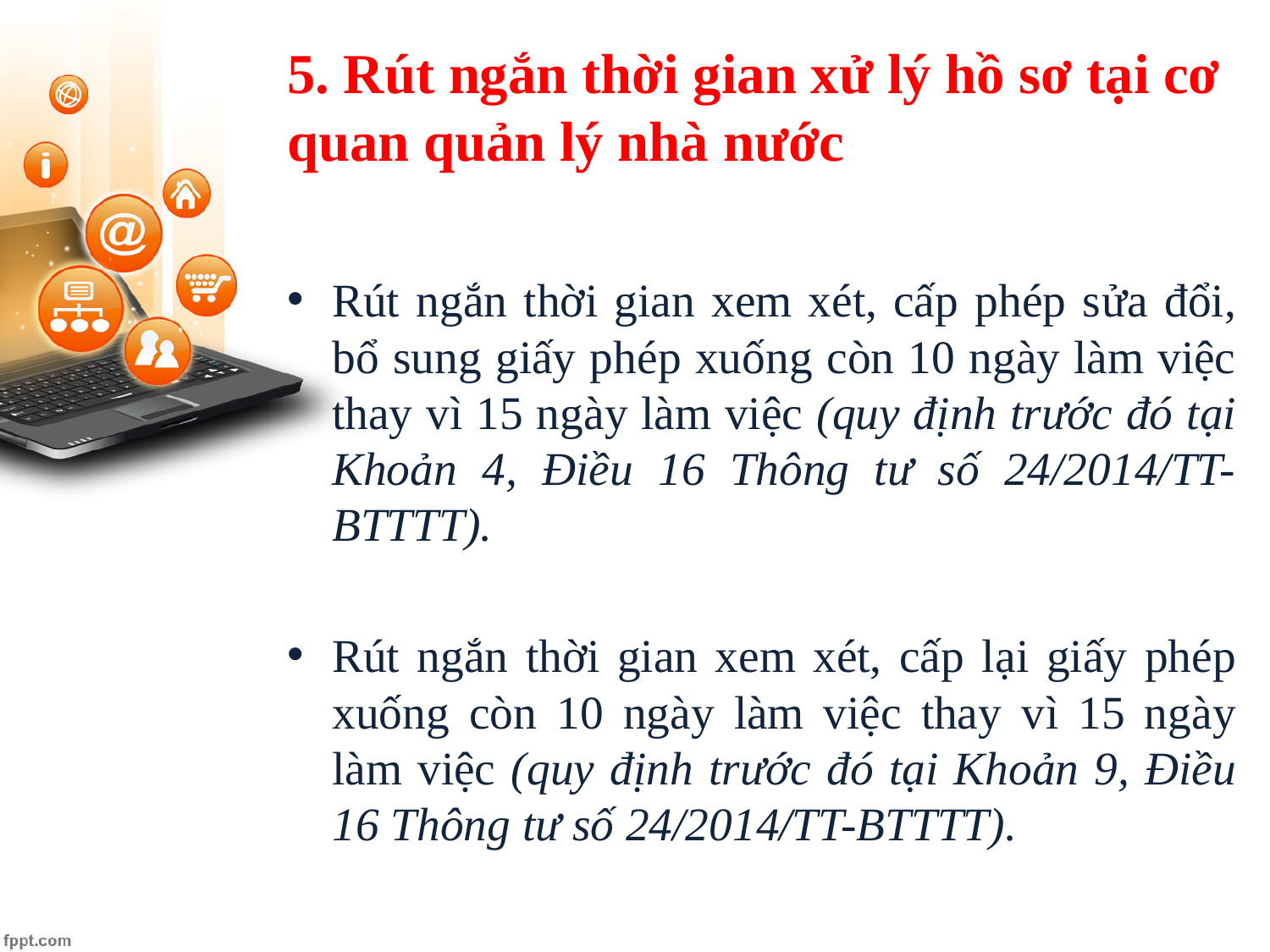

# 5. Rút ngắn thời gian xử lý hồ sơ tại cơ quan quản lý nhà nước
Rút ngắn thời gian xem xét, cấp phép sửa đổi, bổ sung giấy phép xuống còn 10 ngày làm việc thay vì 15 ngày làm việc (quy định trước đó tại Khoản 4, Điều 16 Thông tư số 24/2014/TT-BTTTT).

Rút ngắn thời gian xem xét, cấp lại giấy phép xuống còn 10 ngày làm việc thay vì 15 ngày làm việc (quy định trước đó tại Khoản 9, Điều 16 Thông tư số 24/2014/TT-BTTTT).